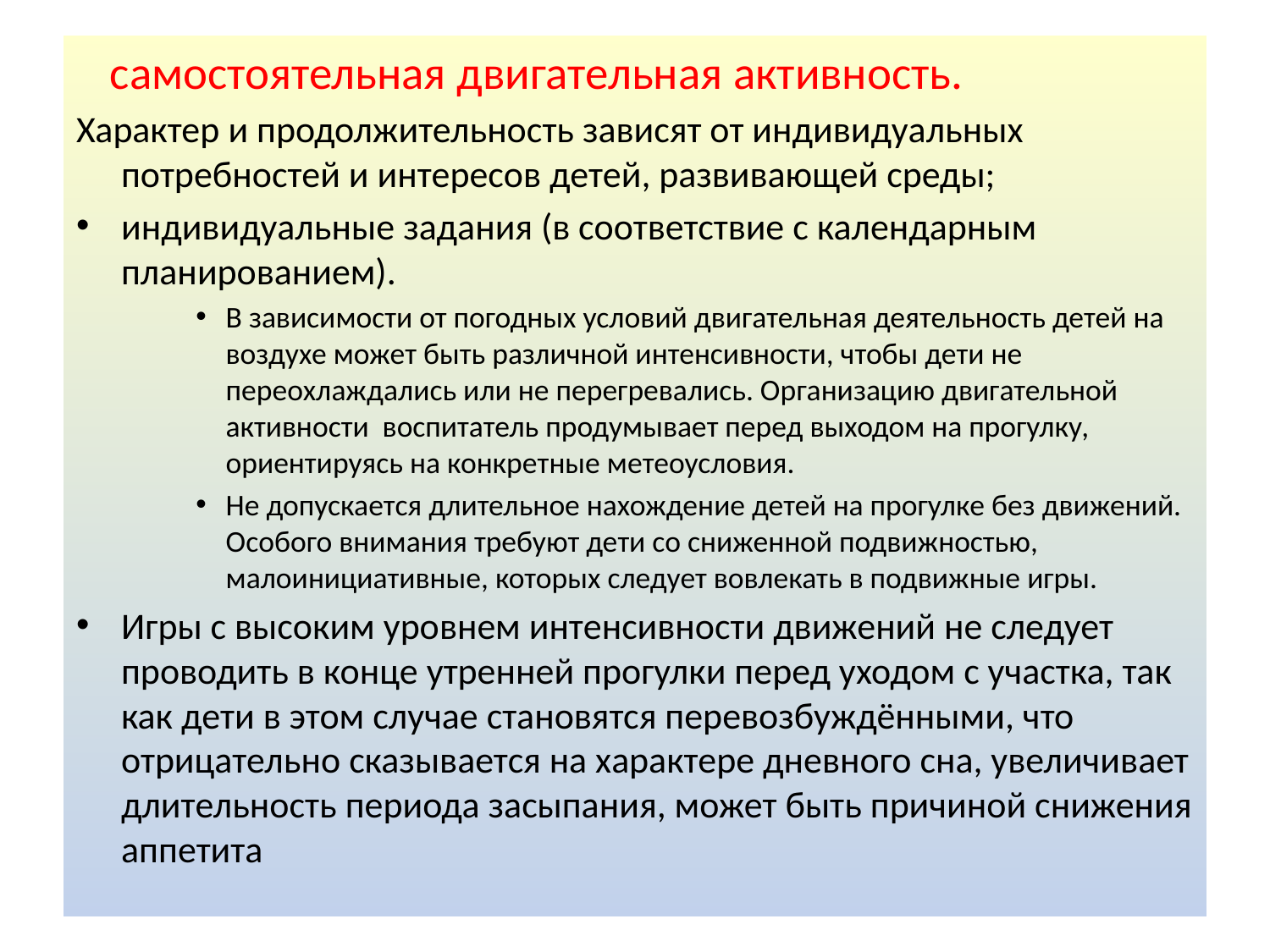

самостоятельная двигательная активность.
Характер и продолжительность зависят от индивидуальных потребностей и интересов детей, развивающей среды;
индивидуальные задания (в соответствие с календарным планированием).
В зависимости от погодных условий двигательная деятельность детей на воздухе может быть различной интенсивности, чтобы дети не переохлаждались или не перегревались. Организацию двигательной активности  воспитатель продумывает перед выходом на прогулку, ориентируясь на конкретные метеоусловия.
Не допускается длительное нахождение детей на прогулке без движений. Особого внимания требуют дети со сниженной подвижностью, малоинициативные, которых следует вовлекать в подвижные игры.
Игры с высоким уровнем интенсивности движений не следует проводить в конце утренней прогулки перед уходом с участка, так как дети в этом случае становятся перевозбуждёнными, что отрицательно сказывается на характере дневного сна, увеличивает длительность периода засыпания, может быть причиной снижения аппетита